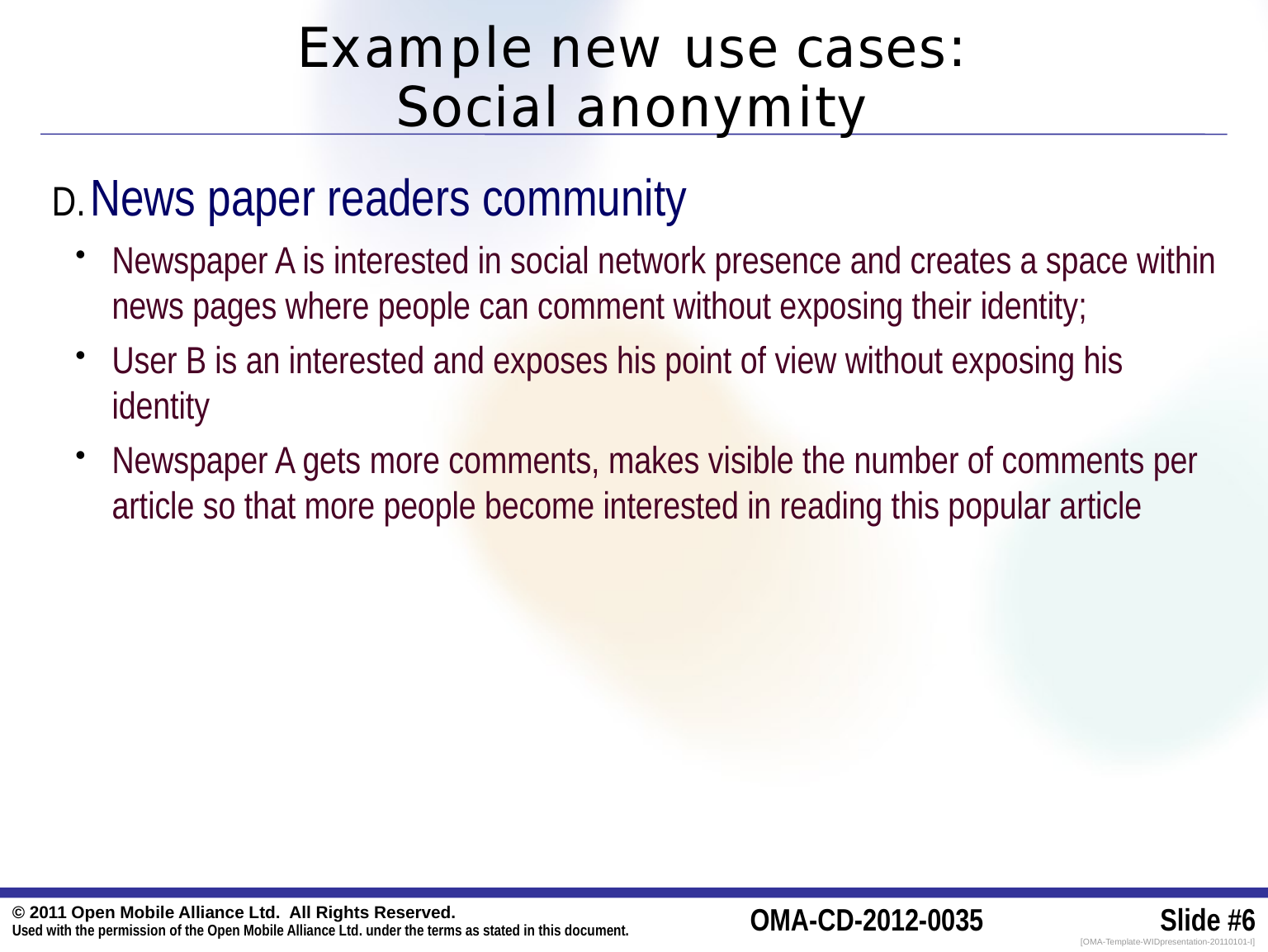

# Example new use cases: Social anonymity
News paper readers community
Newspaper A is interested in social network presence and creates a space within news pages where people can comment without exposing their identity;
User B is an interested and exposes his point of view without exposing his identity
Newspaper A gets more comments, makes visible the number of comments per article so that more people become interested in reading this popular article